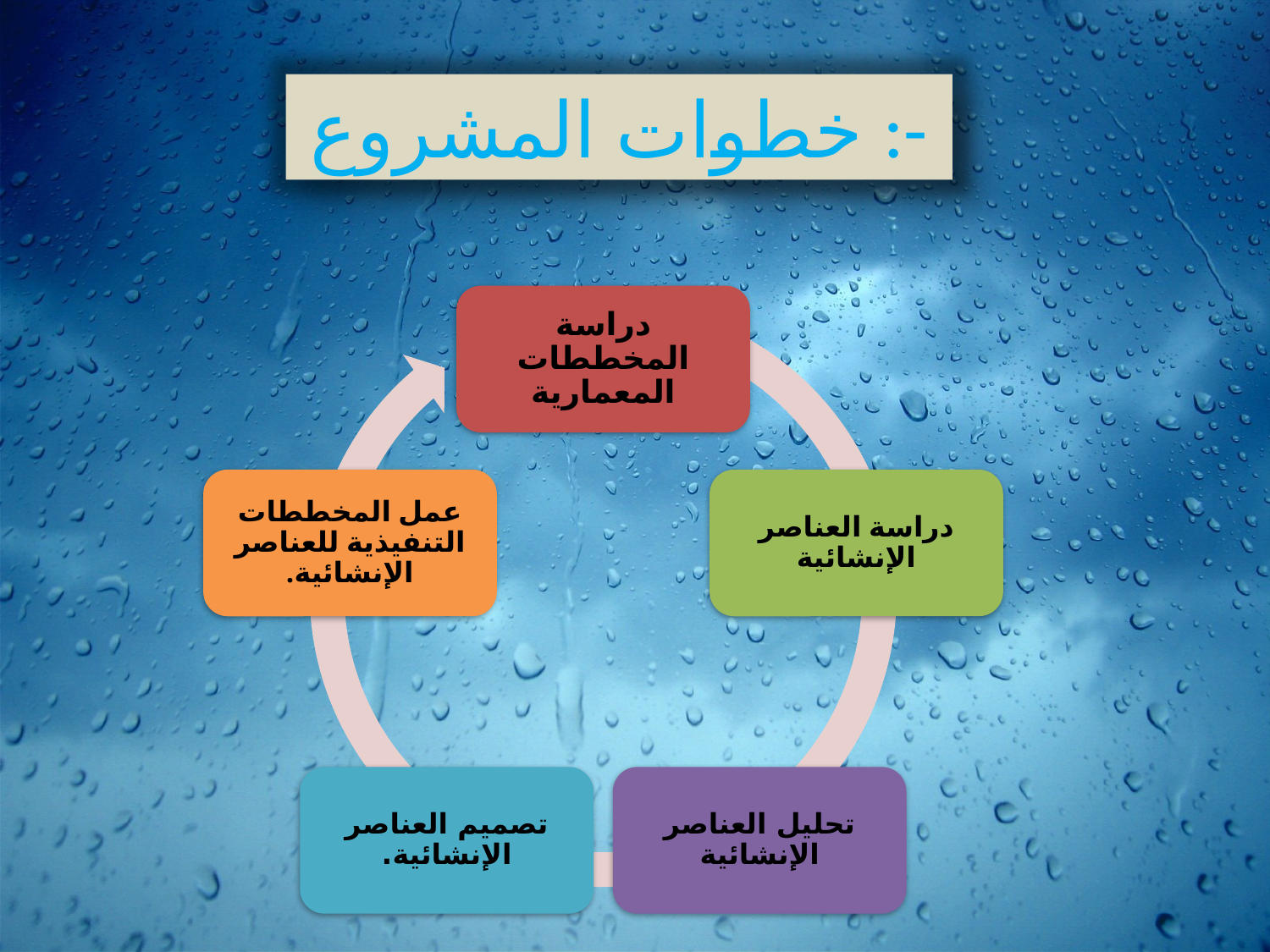

خطوات المشروع :-
دراسة المخططات المعمارية
دراسة العناصر الإنشائية
تحليل العناصر الإنشائية
تصميم العناصر الإنشائية.
عمل المخططات التنفيذية للعناصر الإنشائية.